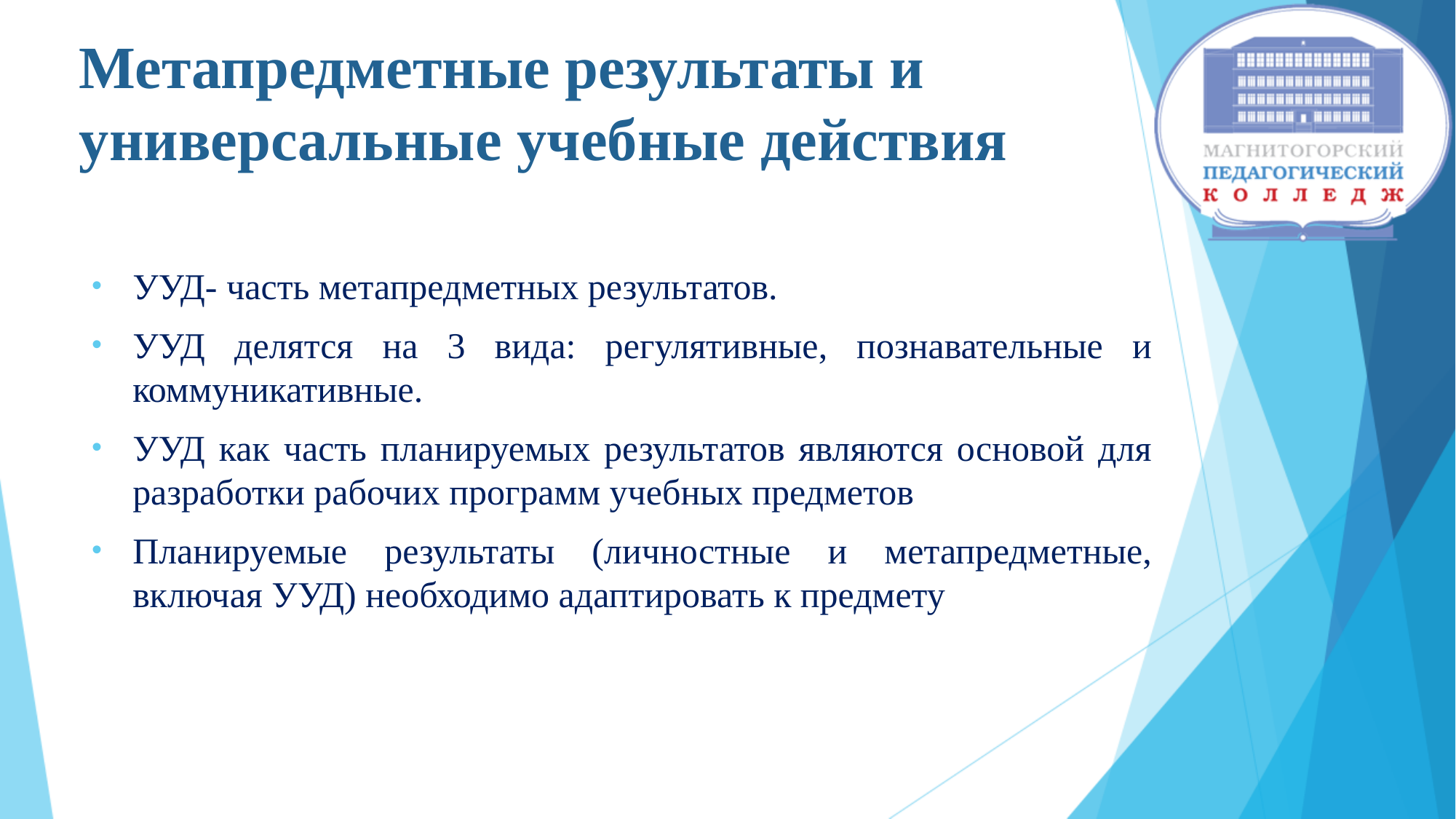

# Метапредметные результаты и универсальные учебные действия
УУД- часть метапредметных результатов.
УУД делятся на 3 вида: регулятивные, познавательные и коммуникативные.
УУД как часть планируемых результатов являются основой для разработки рабочих программ учебных предметов
Планируемые результаты (личностные и метапредметные, включая УУД) необходимо адаптировать к предмету